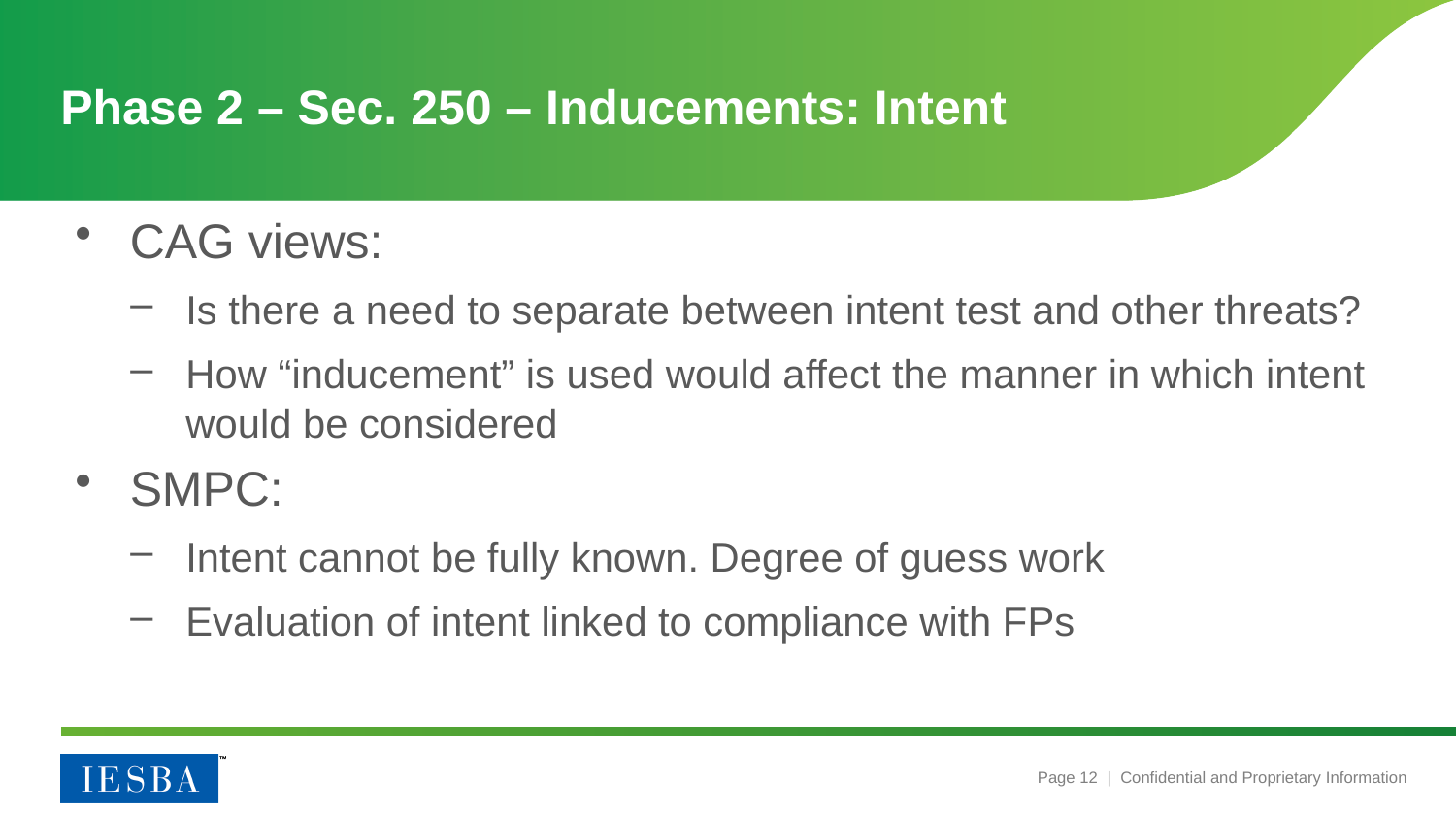

# Phase 2 – Sec. 250 – Inducements: Intent
CAG views:
Is there a need to separate between intent test and other threats?
How “inducement” is used would affect the manner in which intent would be considered
SMPC:
Intent cannot be fully known. Degree of guess work
Evaluation of intent linked to compliance with FPs